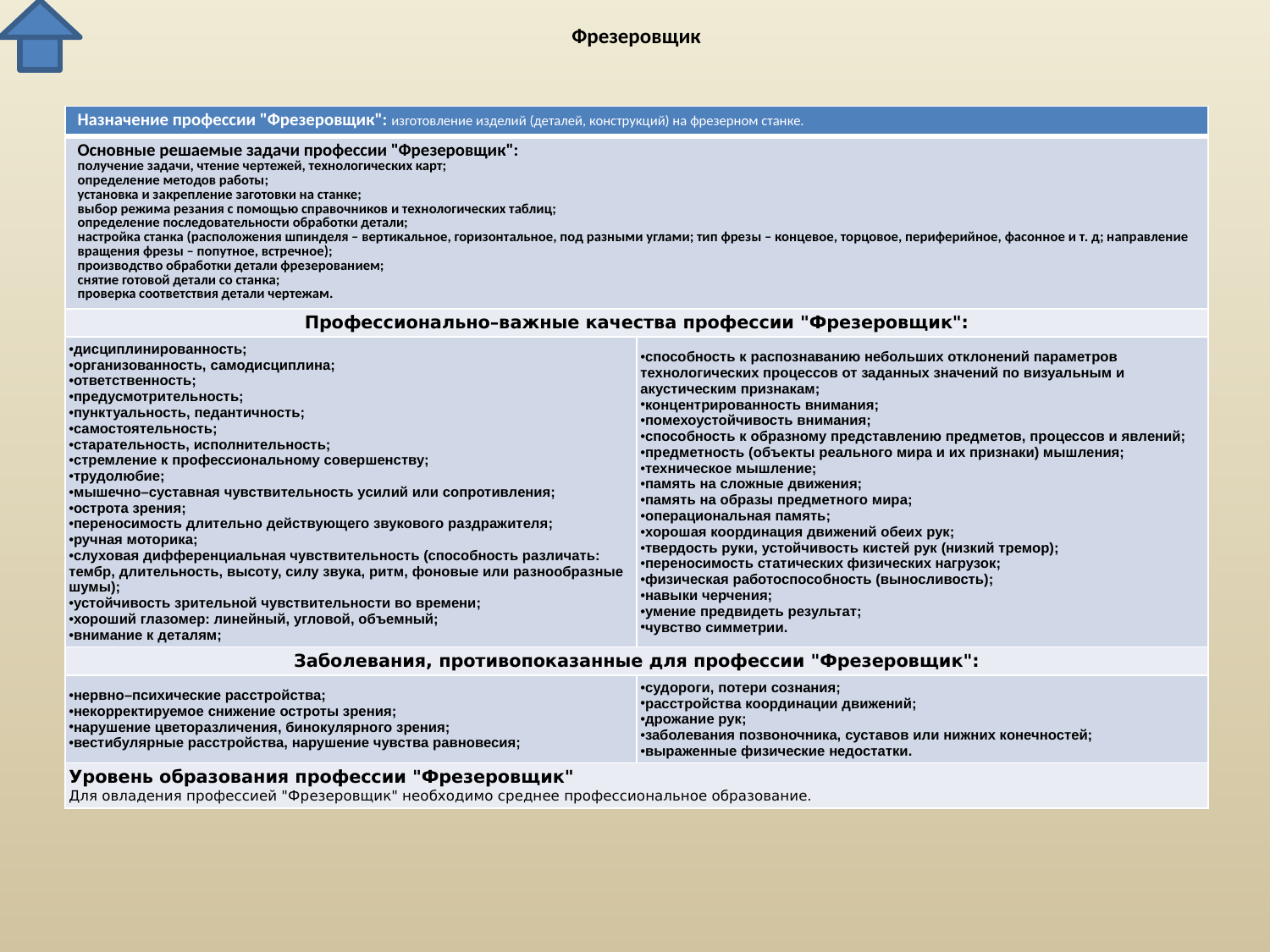

# Фрезеровщик
| Назначение профессии "Фрезеровщик": изготовление изделий (деталей, конструкций) на фрезерном станке. |  |
| --- | --- |
| Основные решаемые задачи профессии "Фрезеровщик": получение задачи, чтение чертежей, технологических карт; определение методов работы; установка и закрепление заготовки на станке; выбор режима резания с помощью справочников и технологических таблиц; определение последовательности обработки детали; настройка станка (расположения шпинделя – вертикальное, горизонтальное, под разными углами; тип фрезы – концевое, торцовое, периферийное, фасонное и т. д; направление вращения фрезы – попутное, встречное); производство обработки детали фрезерованием; снятие готовой детали со станка; проверка соответствия детали чертежам. |  |
| Профессионально–важные качества профессии "Фрезеровщик": |  |
| дисциплинированность; организованность, самодисциплина; ответственность; предусмотрительность; пунктуальность, педантичность; самостоятельность; старательность, исполнительность; стремление к профессиональному совершенству; трудолюбие; мышечно–суставная чувствительность усилий или сопротивления; острота зрения; переносимость длительно действующего звукового раздражителя; ручная моторика; слуховая дифференциальная чувствительность (способность различать: тембр, длительность, высоту, силу звука, ритм, фоновые или разнообразные шумы); устойчивость зрительной чувствительности во времени; хороший глазомер: линейный, угловой, объемный; внимание к деталям; | способность к распознаванию небольших отклонений параметров технологических процессов от заданных значений по визуальным и акустическим признакам; концентрированность внимания; помехоустойчивость внимания; способность к образному представлению предметов, процессов и явлений; предметность (объекты реального мира и их признаки) мышления; техническое мышление; память на сложные движения; память на образы предметного мира; операциональная память; хорошая координация движений обеих рук; твердость руки, устойчивость кистей рук (низкий тремор); переносимость статических физических нагрузок; физическая работоспособность (выносливость); навыки черчения; умение предвидеть результат; чувство симметрии. |
| Заболевания, противопоказанные для профессии "Фрезеровщик": |  |
| нервно–психические расстройства; некорректируемое снижение остроты зрения; нарушение цветоразличения, бинокулярного зрения; вестибулярные расстройства, нарушение чувства равновесия; | судороги, потери сознания; расстройства координации движений; дрожание рук; заболевания позвоночника, суставов или нижних конечностей; выраженные физические недостатки. |
| Уровень образования профессии "Фрезеровщик" Для овладения профессией "Фрезеровщик" необходимо среднее профессиональное образование. |  |